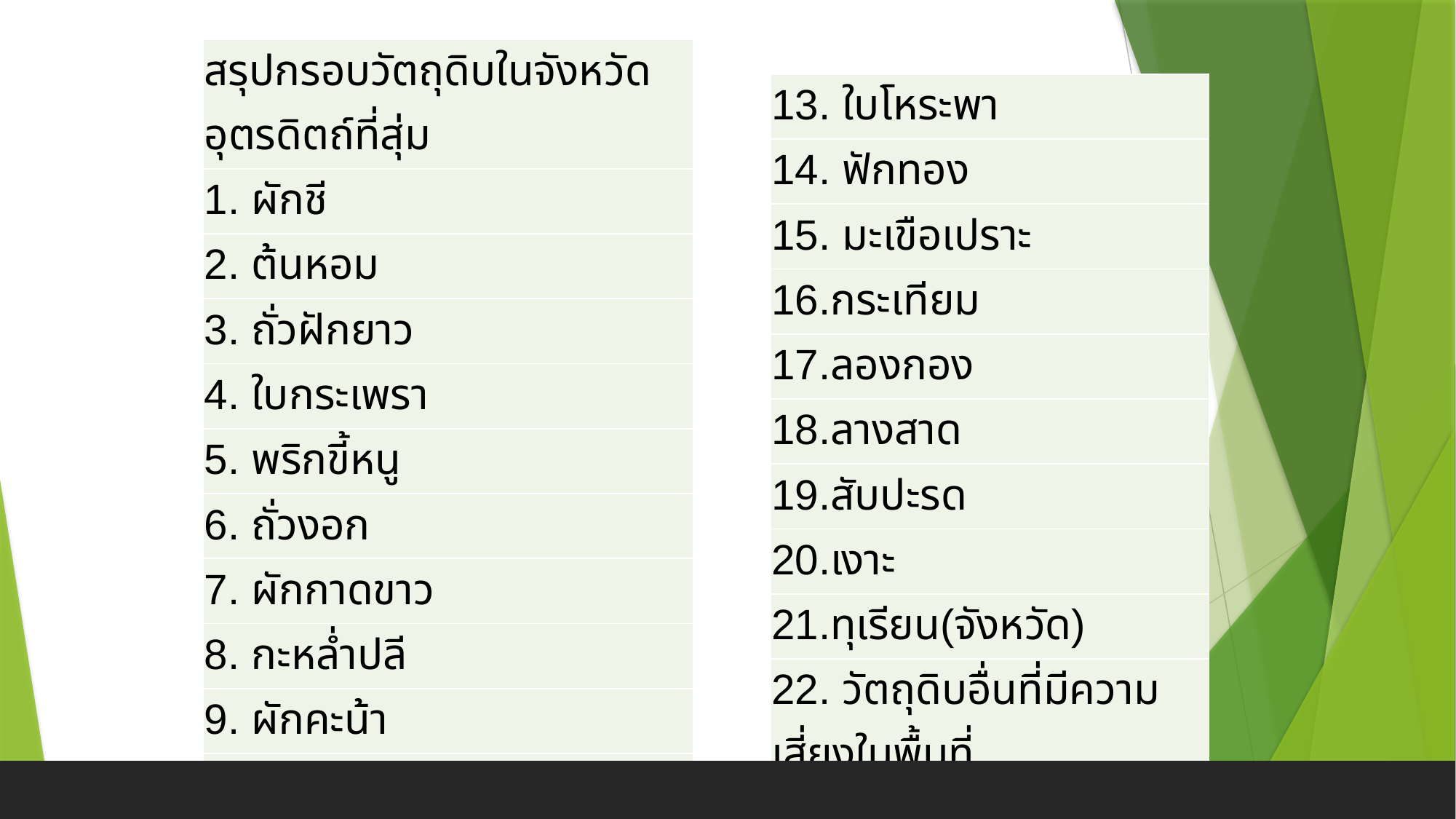

| สรุปกรอบวัตถุดิบในจังหวัดอุตรดิตถ์ที่สุ่ม |
| --- |
| 1. ผักชี |
| 2. ต้นหอม |
| 3. ถั่วฝักยาว |
| 4. ใบกระเพรา |
| 5. พริกขี้หนู |
| 6. ถั่วงอก |
| 7. ผักกาดขาว |
| 8. กะหล่ำปลี |
| 9. ผักคะน้า |
| 10. แตงกวา |
| 11. กระเทียม |
| 12. หอมแดง |
| 13. ใบโหระพา |
| --- |
| 14. ฟักทอง |
| 15. มะเขือเปราะ |
| 16.กระเทียม |
| 17.ลองกอง |
| 18.ลางสาด |
| 19.สับปะรด |
| 20.เงาะ |
| 21.ทุเรียน(จังหวัด) |
| 22. วัตถุดิบอื่นที่มีความเสี่ยงในพื้นที่ |